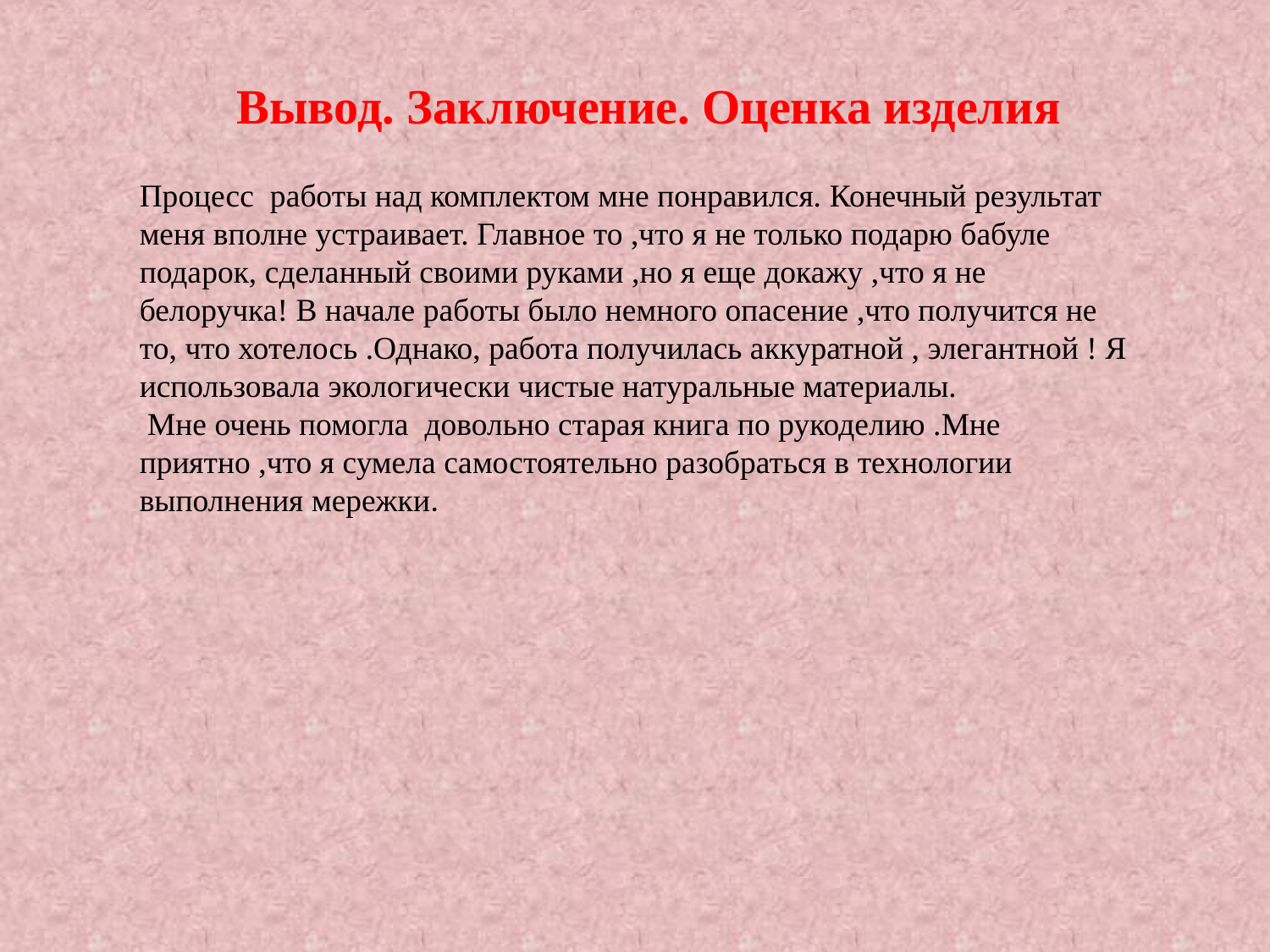

Вывод. Заключение. Оценка изделия
Процесс  работы над комплектом мне понравился. Конечный результат меня вполне устраивает. Главное то ,что я не только подарю бабуле подарок, сделанный своими руками ,но я еще докажу ,что я не белоручка! В начале работы было немного опасение ,что получится не то, что хотелось .Однако, работа получилась аккуратной , элегантной ! Я использовала экологически чистые натуральные материалы.
 Мне очень помогла  довольно старая книга по рукоделию .Мне приятно ,что я сумела самостоятельно разобраться в технологии выполнения мережки.